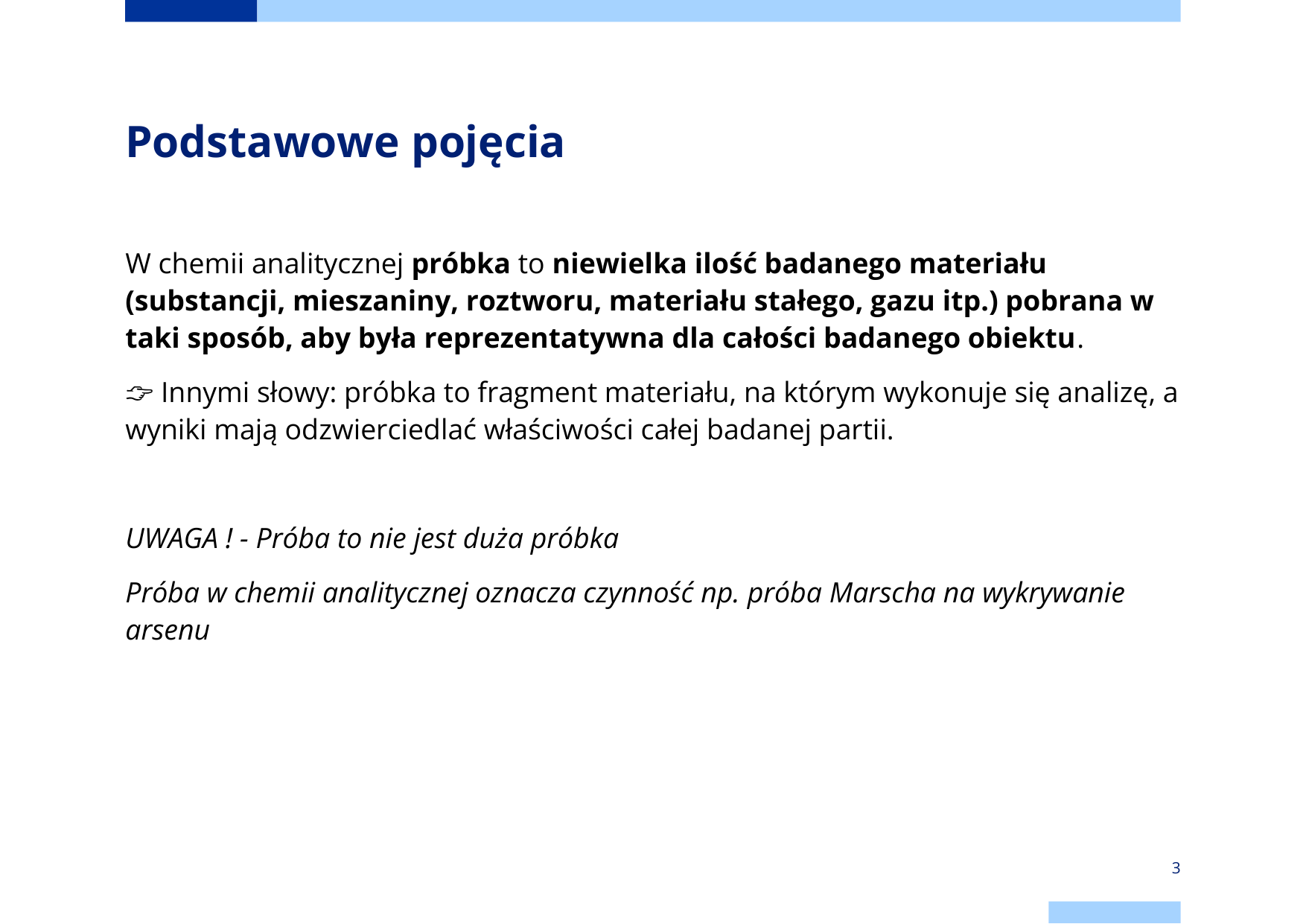

# Podstawowe pojęcia
W chemii analitycznej próbka to niewielka ilość badanego materiału (substancji, mieszaniny, roztworu, materiału stałego, gazu itp.) pobrana w taki sposób, aby była reprezentatywna dla całości badanego obiektu.
👉 Innymi słowy: próbka to fragment materiału, na którym wykonuje się analizę, a wyniki mają odzwierciedlać właściwości całej badanej partii.

UWAGA ! - Próba to nie jest duża próbka
Próba w chemii analitycznej oznacza czynność np. próba Marscha na wykrywanie arsenu

3